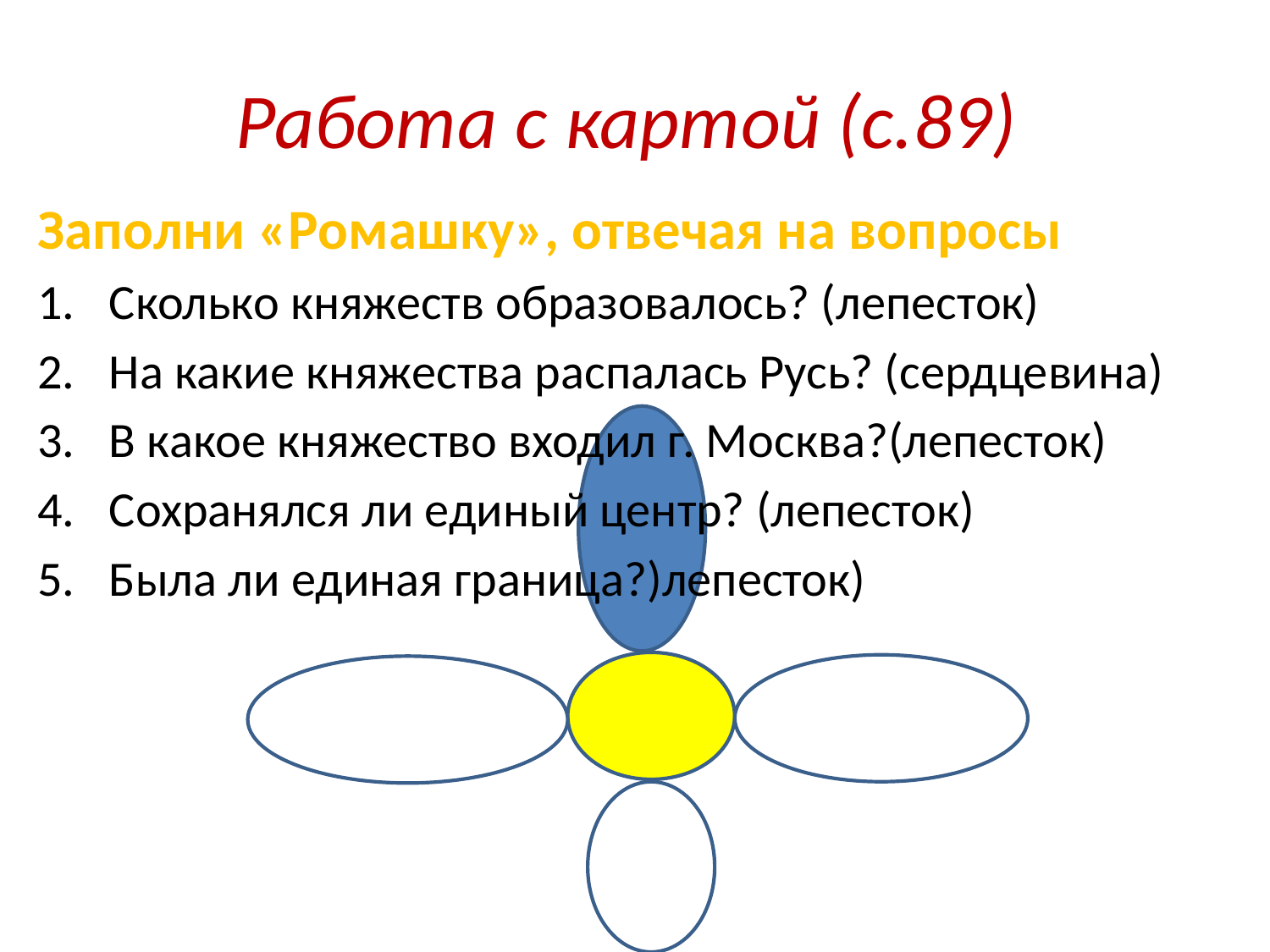

# Работа с картой (с.89)
Заполни «Ромашку», отвечая на вопросы
Сколько княжеств образовалось? (лепесток)
На какие княжества распалась Русь? (сердцевина)
В какое княжество входил г. Москва?(лепесток)
Сохранялся ли единый центр? (лепесток)
Была ли единая граница?)лепесток)